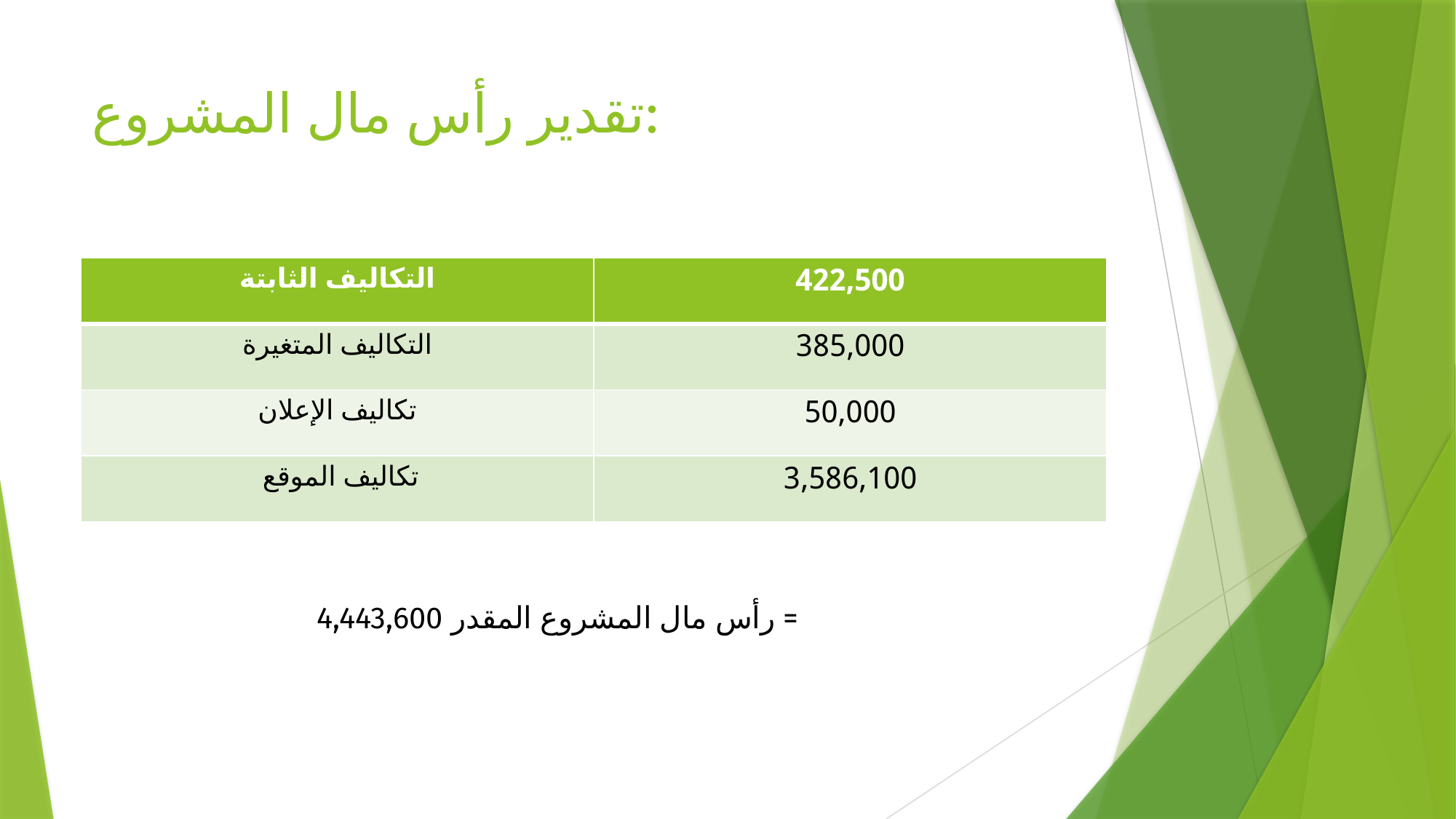

# تقدير رأس مال المشروع:
| التكاليف الثابتة | 422,500 |
| --- | --- |
| التكاليف المتغيرة | 385,000 |
| تكاليف الإعلان | 50,000 |
| تكاليف الموقع | 3,586,100 |
4,443,600 رأس مال المشروع المقدر =